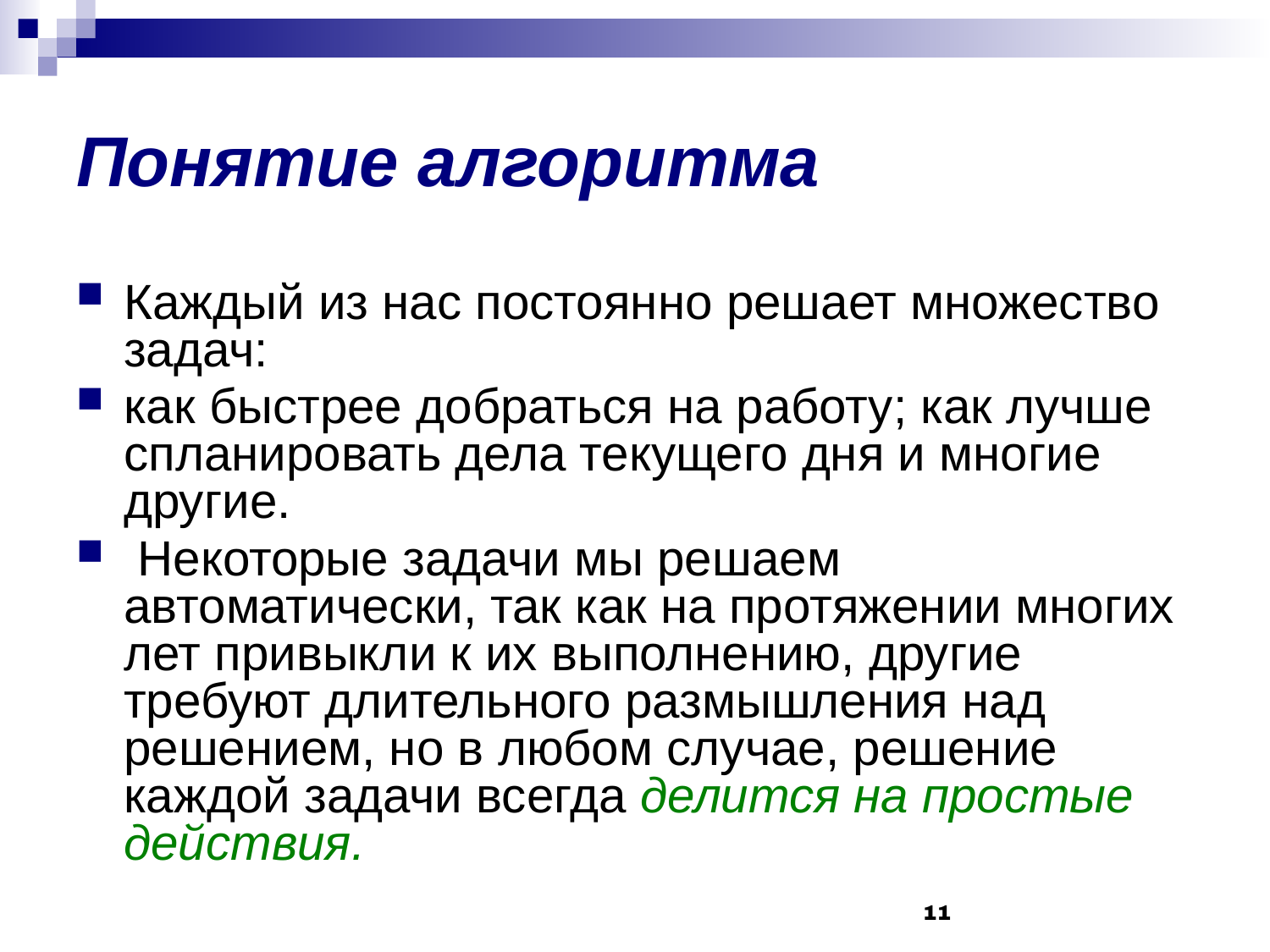

# Понятие алгоритма
Каждый из нас постоянно решает множество задач:
как быстрее добраться на работу; как лучше спланировать дела текущего дня и многие другие.
 Некоторые задачи мы решаем автоматически, так как на протяжении многих лет привыкли к их выполнению, другие требуют длительного размышления над решением, но в любом случае, решение каждой задачи всегда делится на простые действия.

11